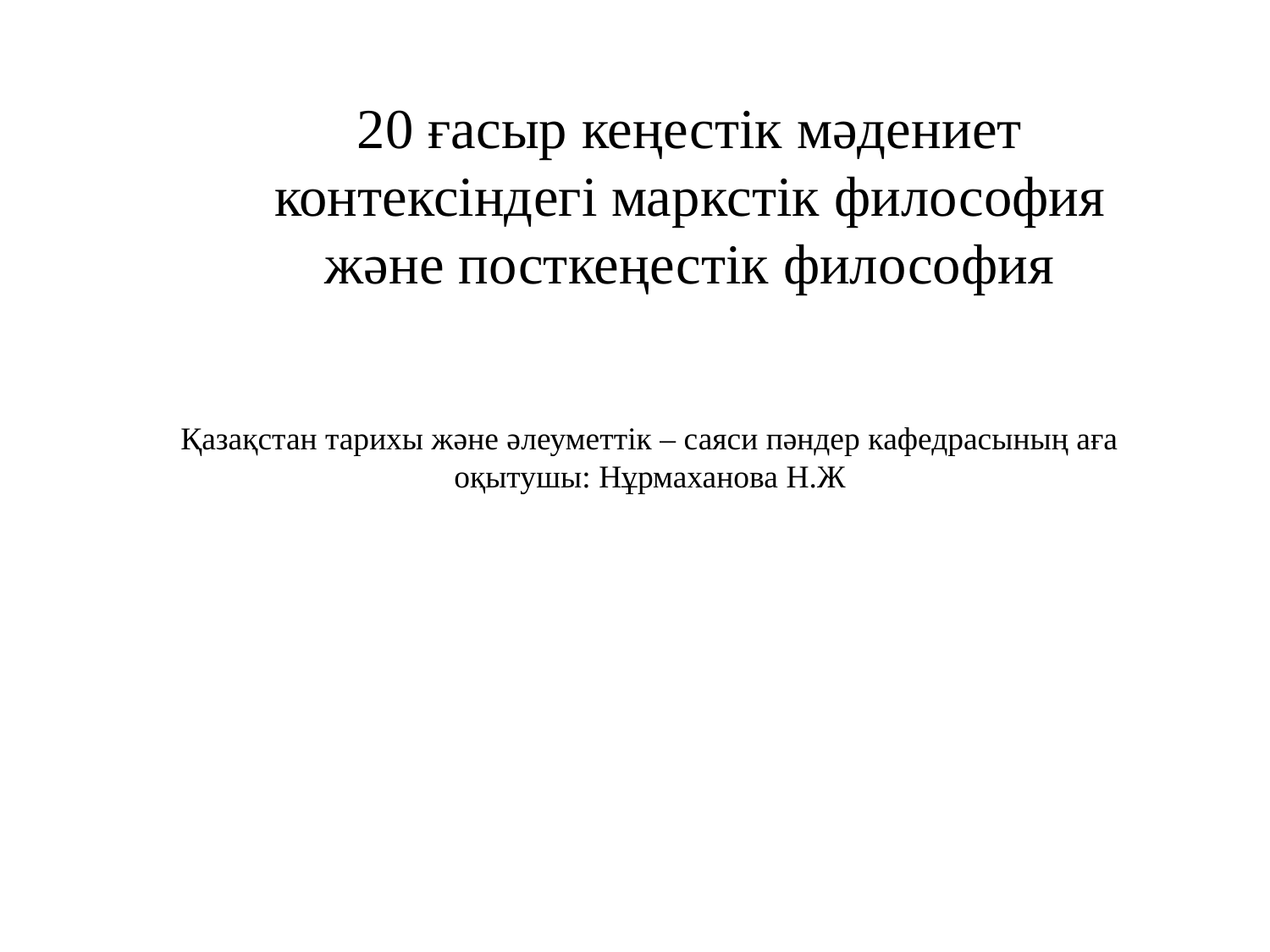

20 ғасыр кеңестік мәдениет контексіндегі маркстік философия және посткеңестік философия
Қазақстан тарихы және әлеуметтік – саяси пәндер кафедрасының аға оқытушы: Нұрмаханова Н.Ж